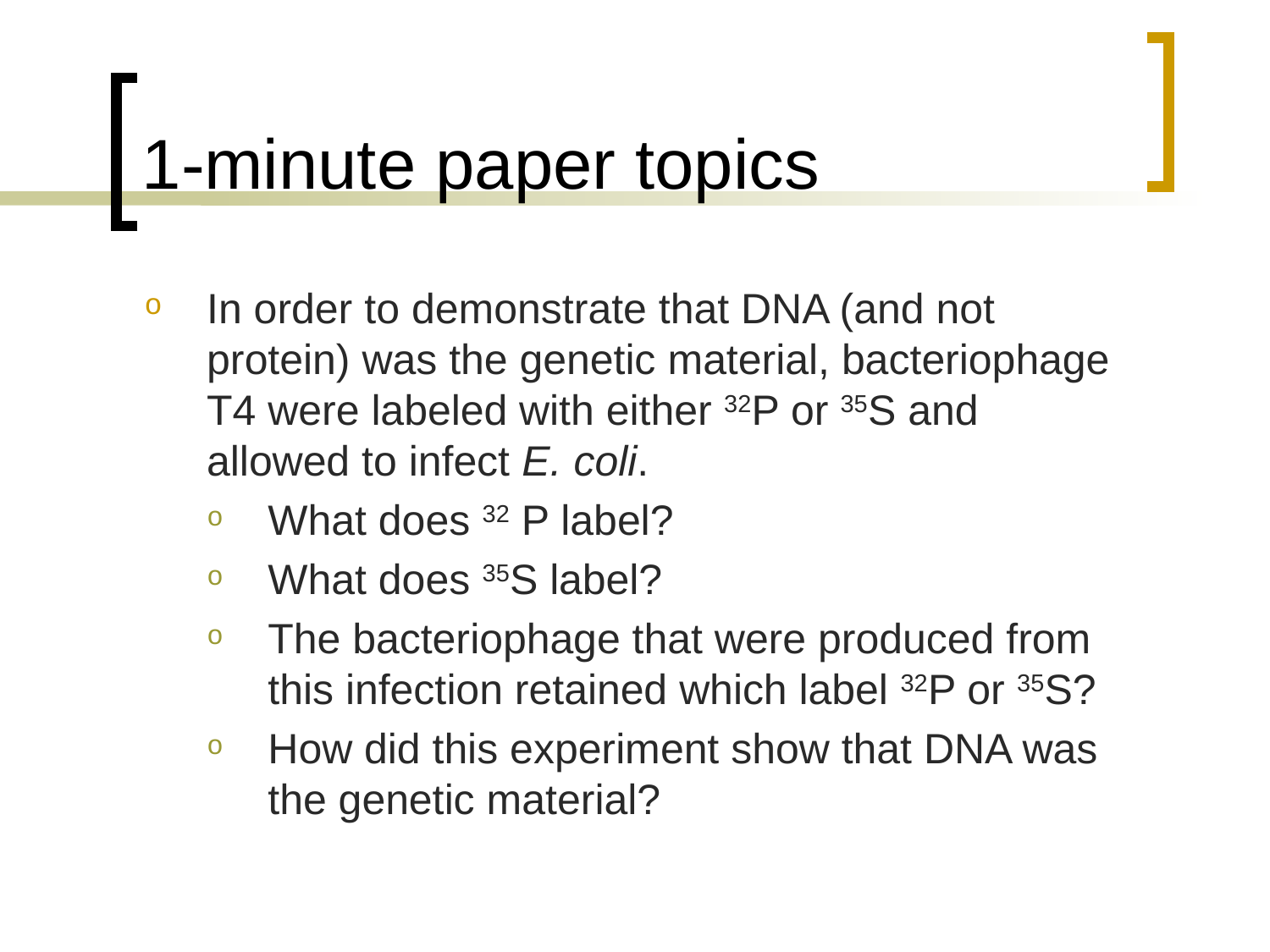

# 1-minute paper topics
In order to demonstrate that DNA (and not protein) was the genetic material, bacteriophage T4 were labeled with either 32P or 35S and allowed to infect E. coli.
What does 32 P label?
What does 35S label?
The bacteriophage that were produced from this infection retained which label 32P or 35S?
How did this experiment show that DNA was the genetic material?